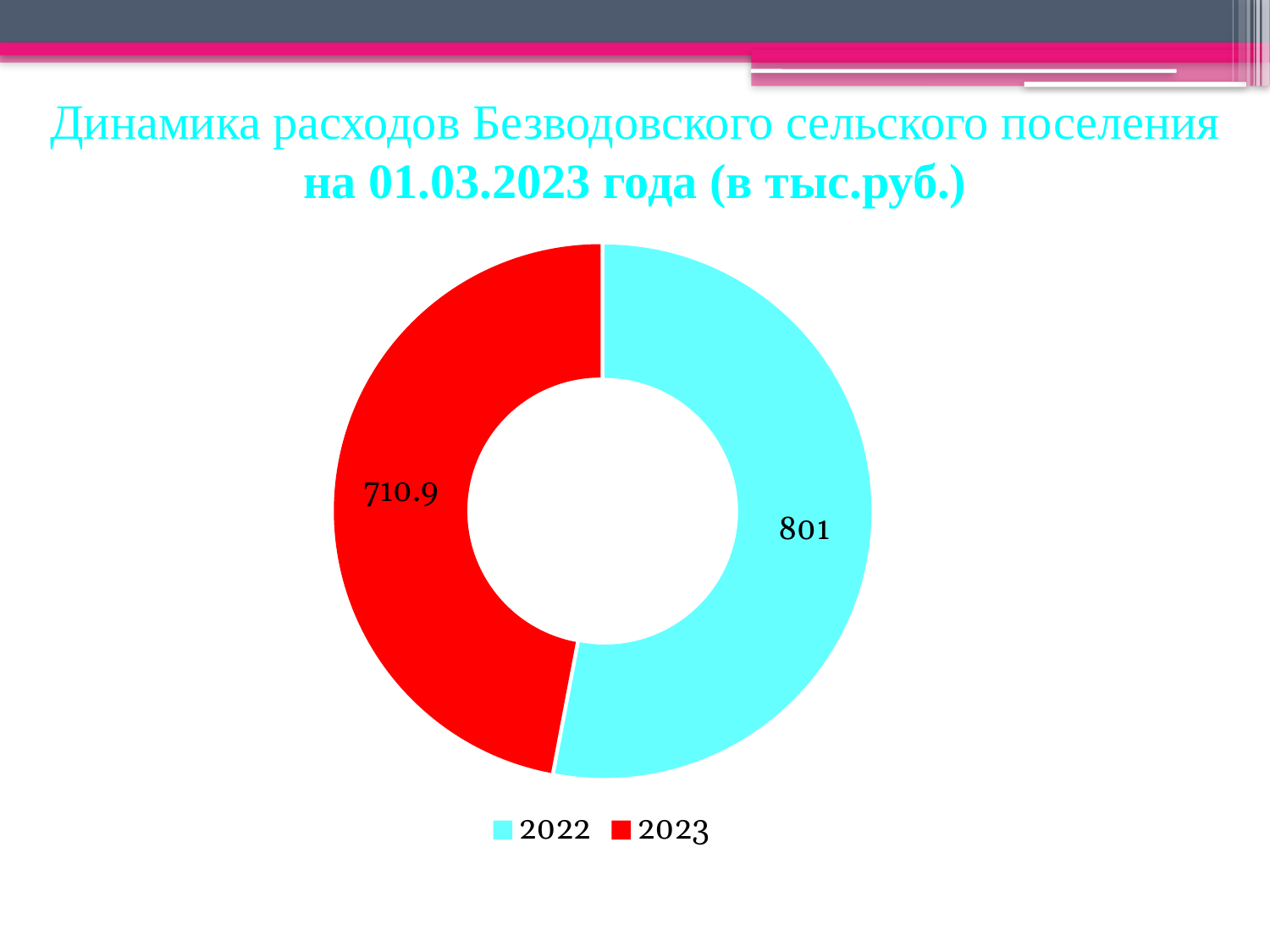

# Динамика расходов Безводовского сельского поселения на 01.03.2023 года (в тыс.руб.)

### Chart

| Category | Столбец1 |
|---|---|
| 2022 | 801.0 |
| 2023 | 710.9 |